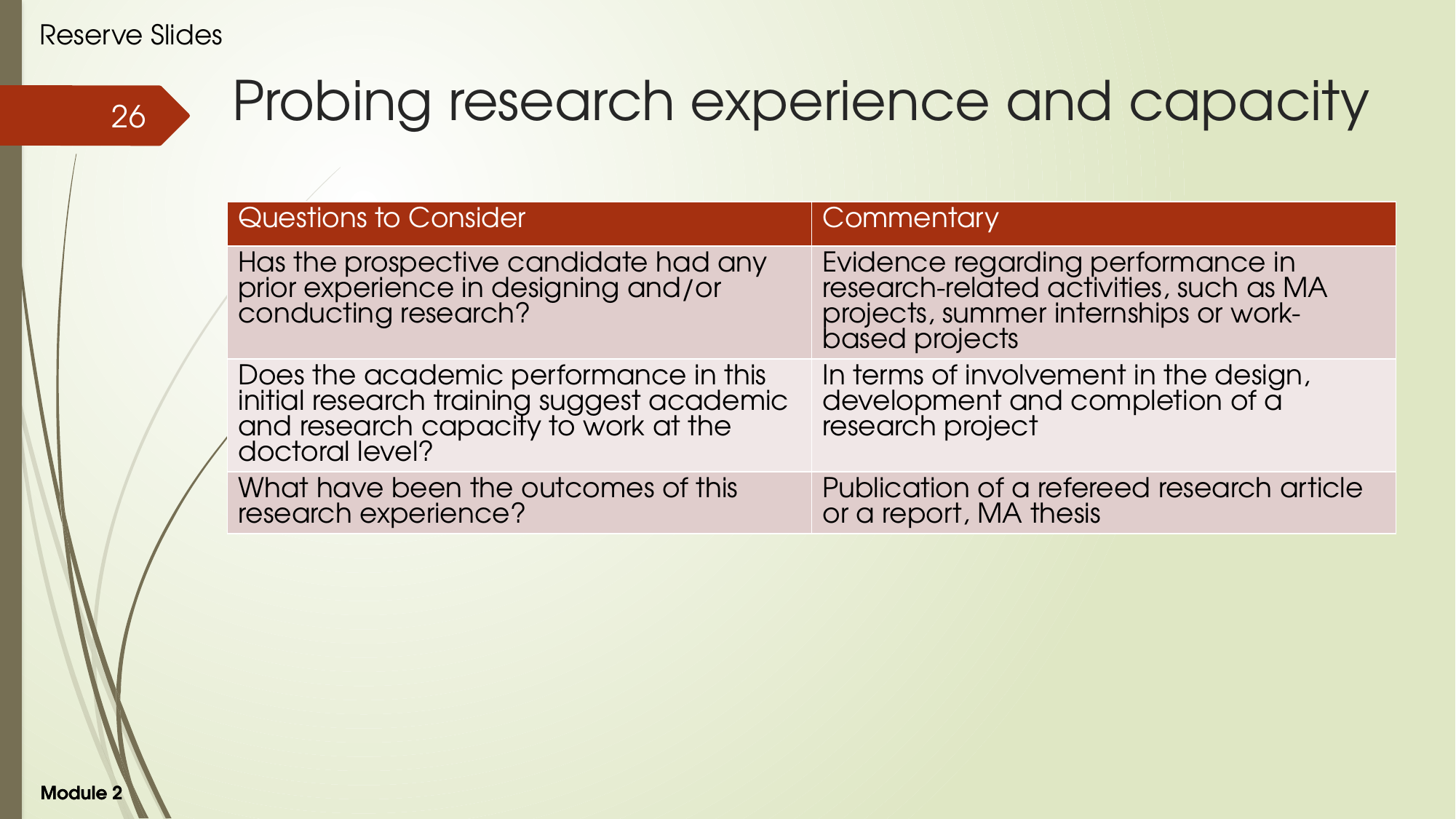

Reserve Slides
# Probing research experience and capacity
26
| Questions to Consider | Commentary |
| --- | --- |
| Has the prospective candidate had any prior experience in designing and/or conducting research? | Evidence regarding performance in research-related activities, such as MA projects, summer internships or work-based projects |
| Does the academic performance in this initial research training suggest academic and research capacity to work at the doctoral level? | In terms of involvement in the design, development and completion of a research project |
| What have been the outcomes of this research experience? | Publication of a refereed research article or a report, MA thesis |